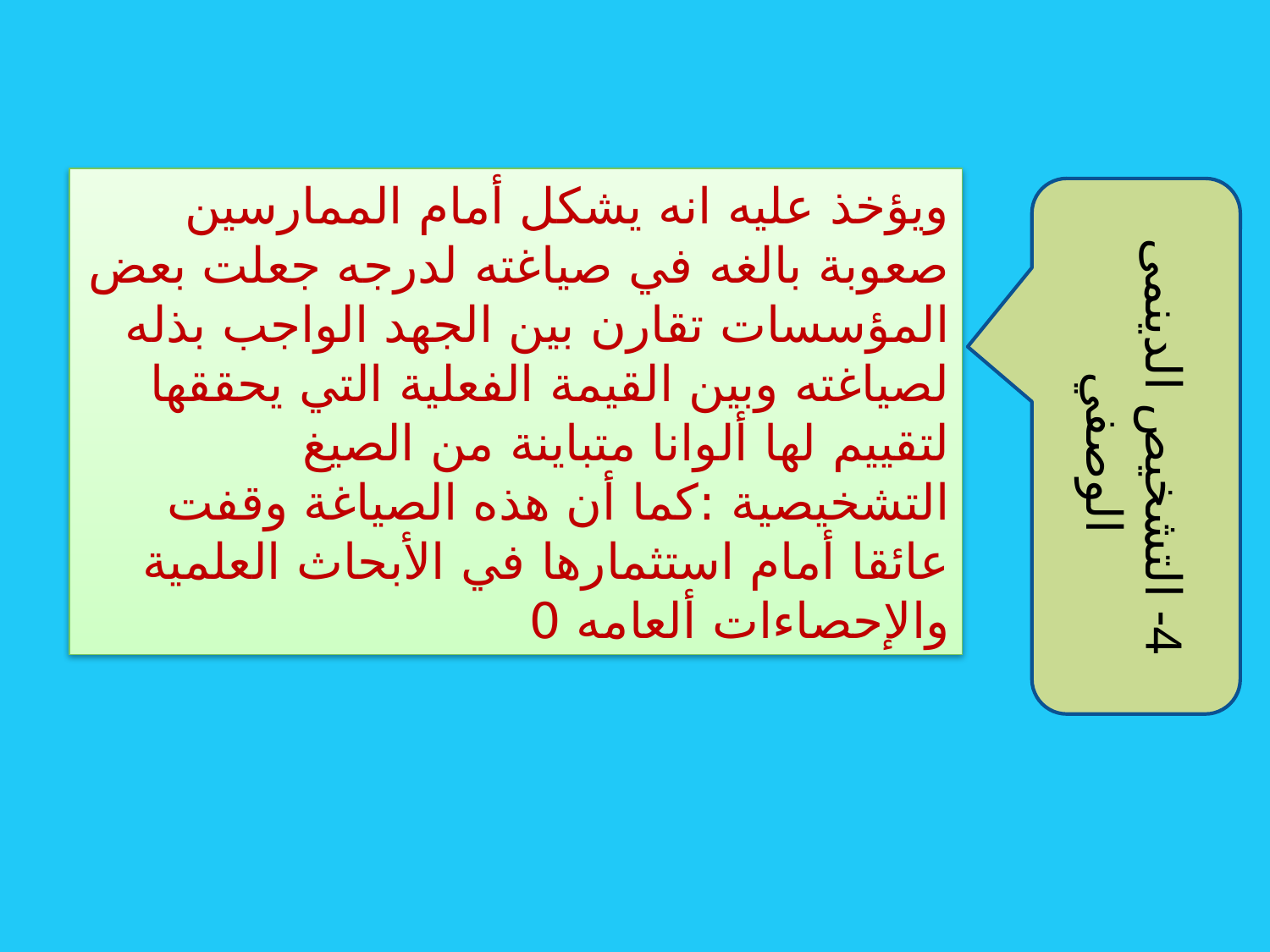

ويؤخذ عليه انه يشكل أمام الممارسين صعوبة بالغه في صياغته لدرجه جعلت بعض المؤسسات تقارن بين الجهد الواجب بذله لصياغته وبين القيمة الفعلية التي يحققها لتقييم لها ألوانا متباينة من الصيغ التشخيصية :كما أن هذه الصياغة وقفت عائقا أمام استثمارها في الأبحاث العلمية والإحصاءات ألعامه 0
4- التشخيص الدينمى الوصفي